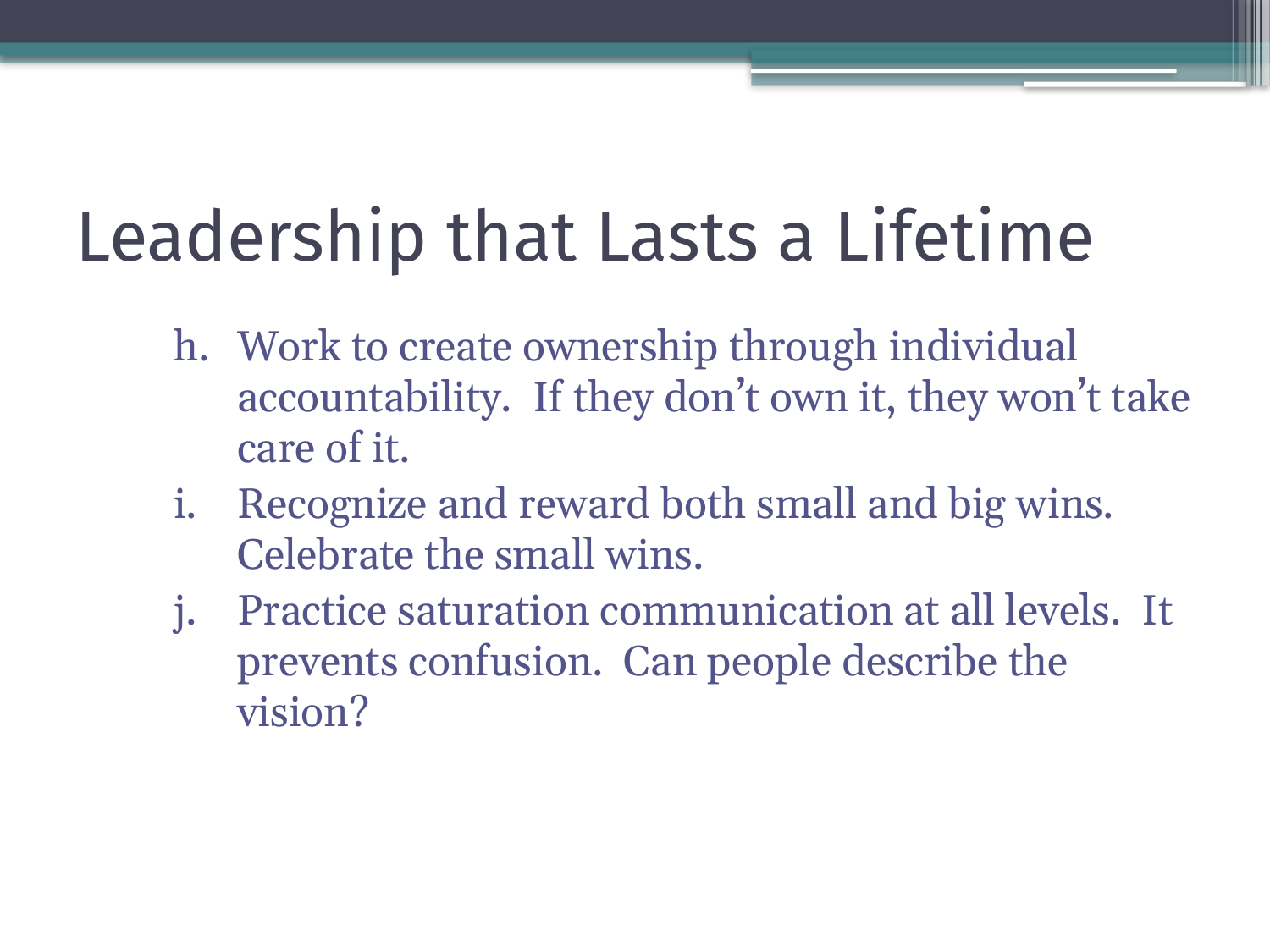

# Leadership that Lasts a Lifetime
Work to create ownership through individual accountability.  If they don’t own it, they won’t take care of it.
Recognize and reward both small and big wins.  Celebrate the small wins.
Practice saturation communication at all levels.  It prevents confusion.  Can people describe the vision?